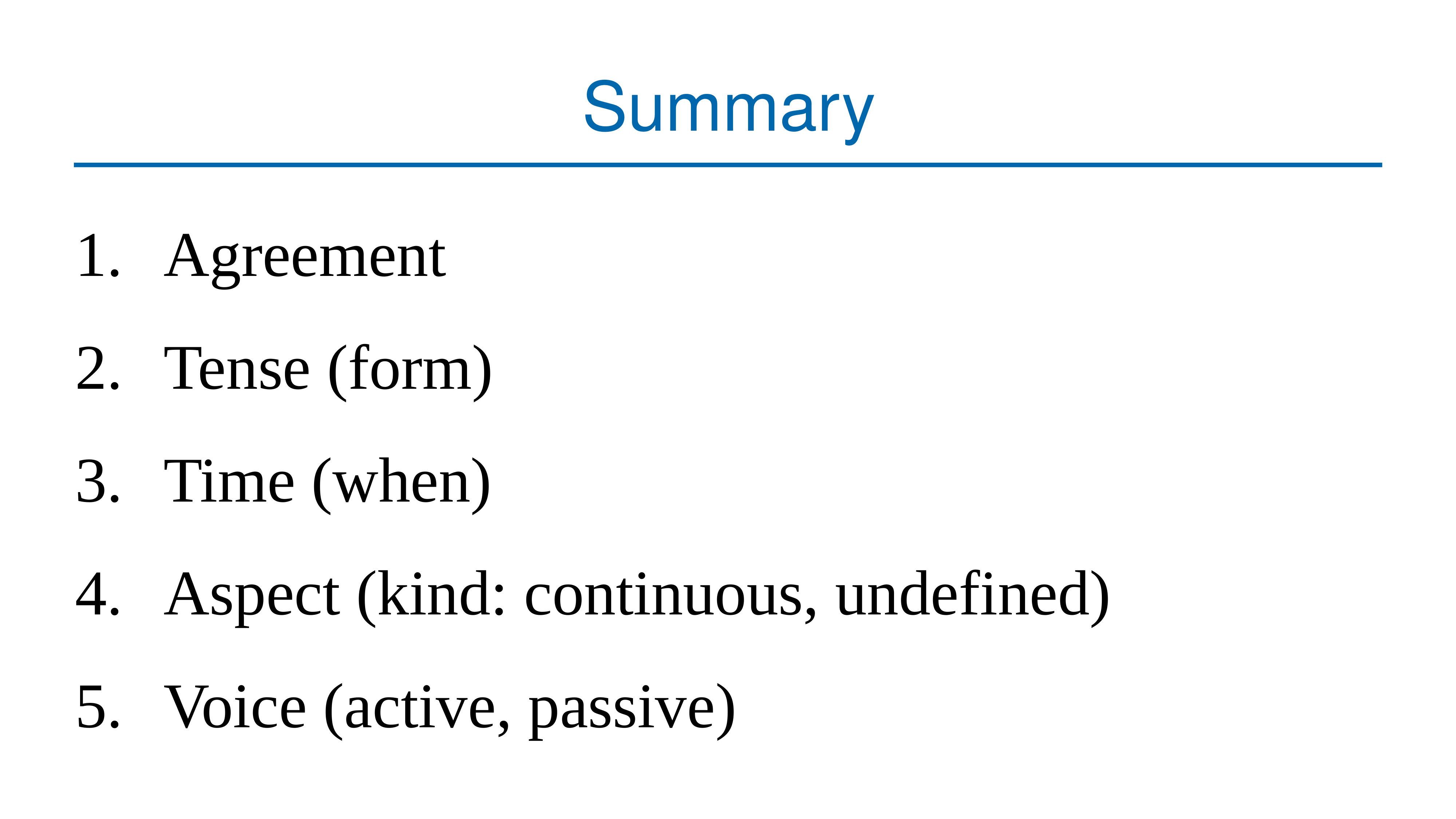

# Summary
Agreement
Tense (form)
Time (when)
Aspect (kind: continuous, undefined)
Voice (active, passive)